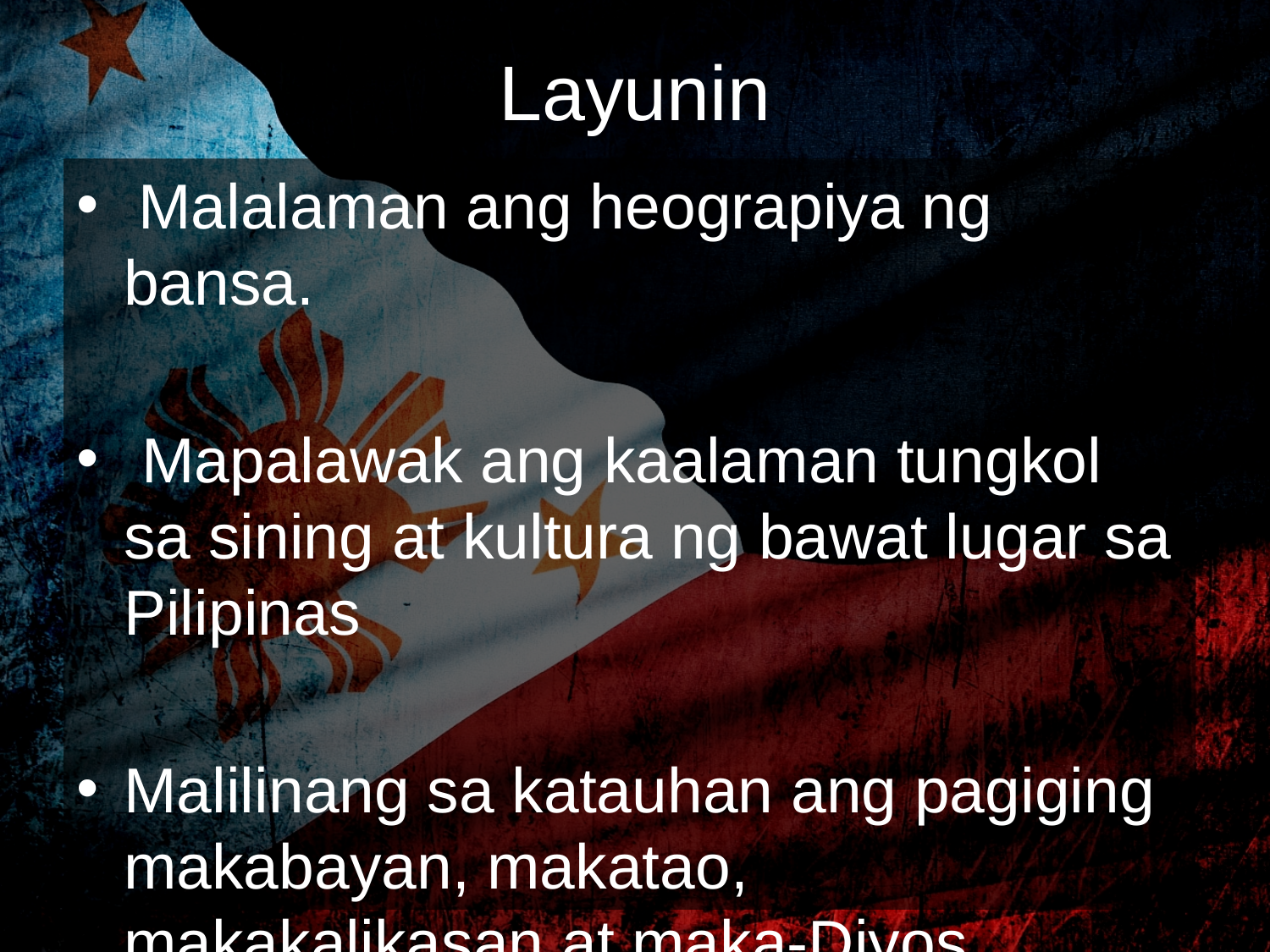

# Layunin
 Malalaman ang heograpiya ng bansa.

 Mapalawak ang kaalaman tungkol sa sining at kultura ng bawat lugar sa Pilipinas

Malilinang sa katauhan ang pagiging makabayan, makatao, makakalikasan at maka-Diyos